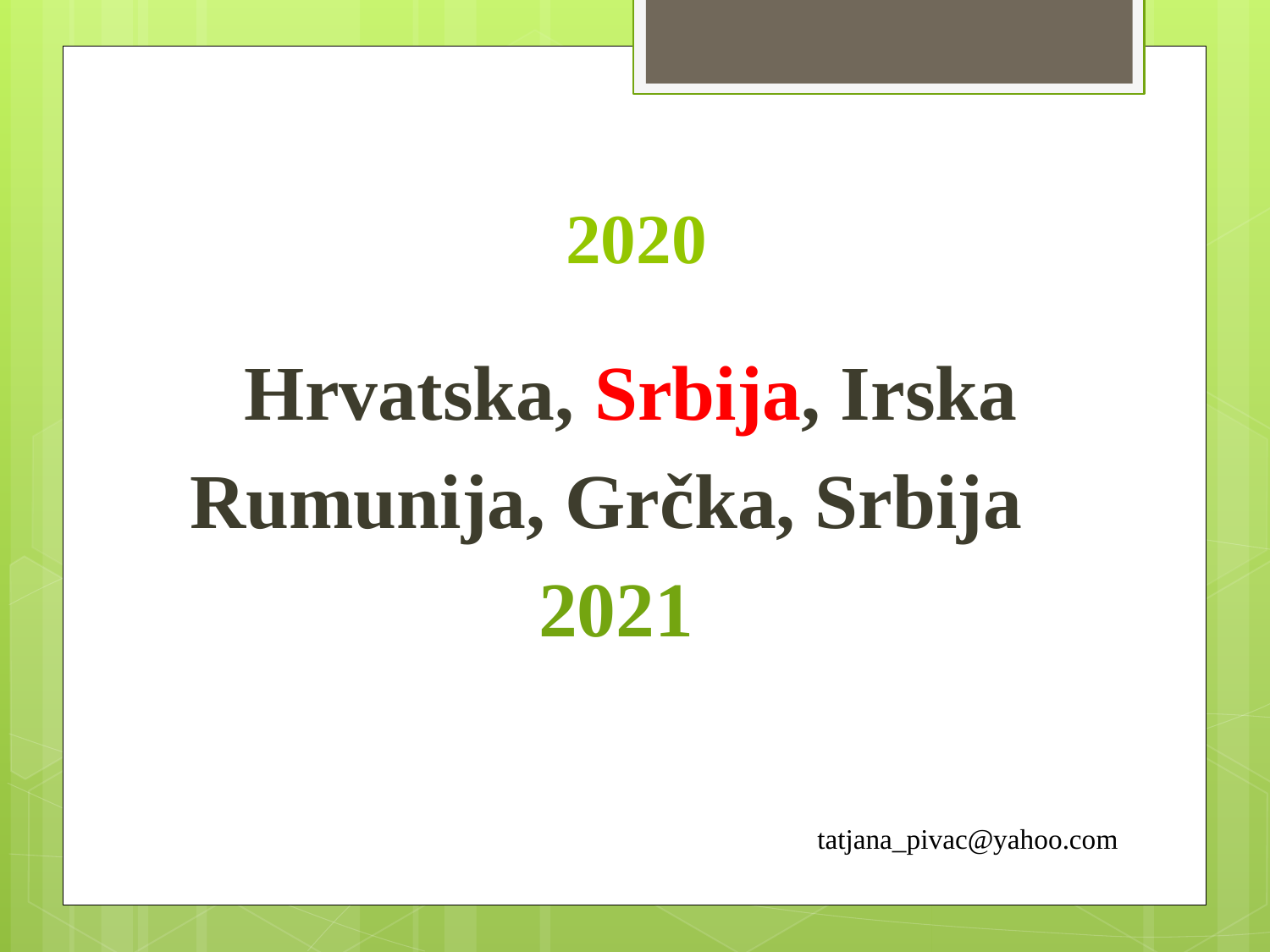

# 2020
	Hrvatska, Srbija, Irska
Rumunija, Grčka, Srbija
2021

tatjana_pivac@yahoo.com